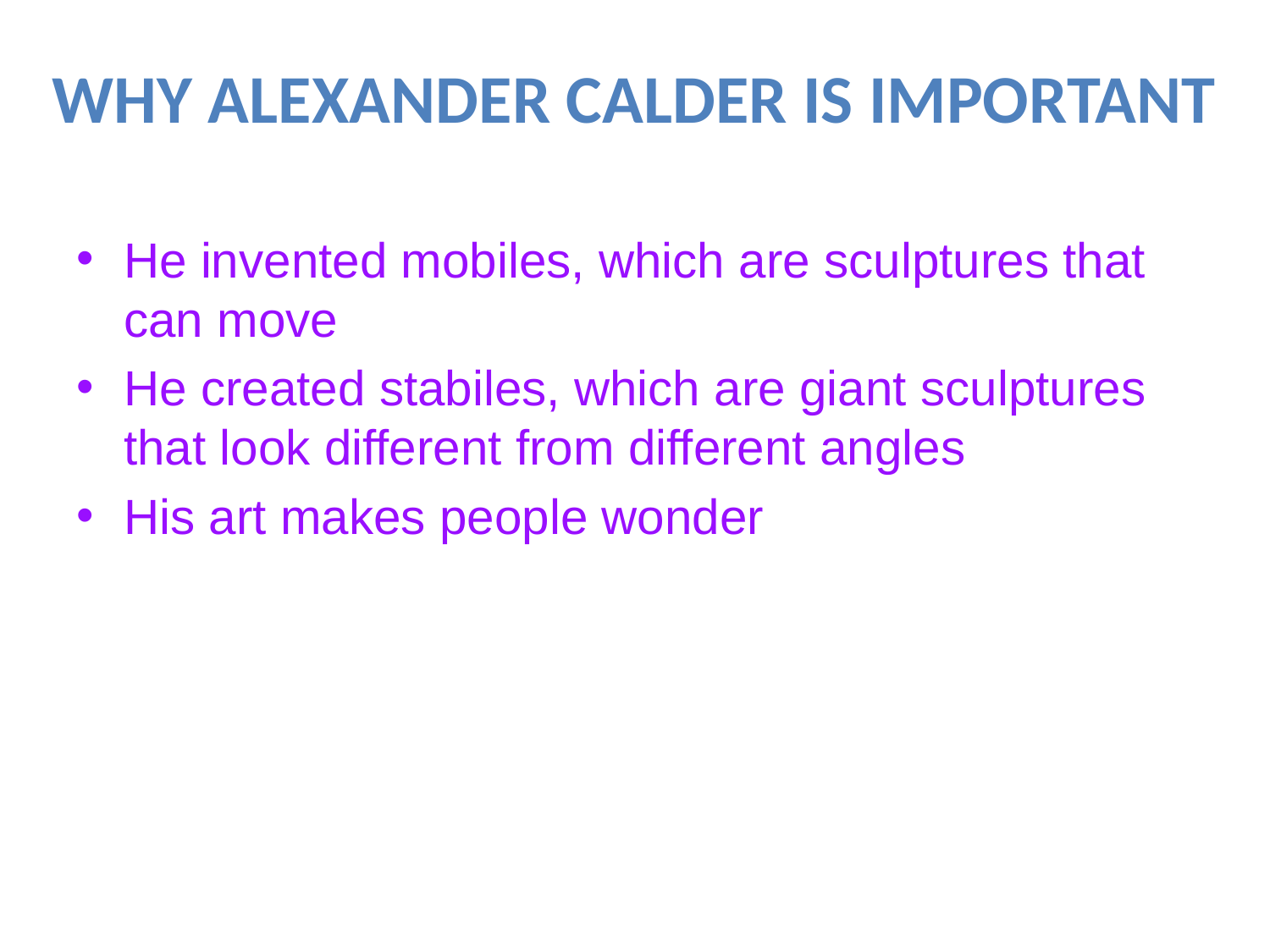

# Why Alexander Calder is Important
He invented mobiles, which are sculptures that can move
He created stabiles, which are giant sculptures that look different from different angles
His art makes people wonder